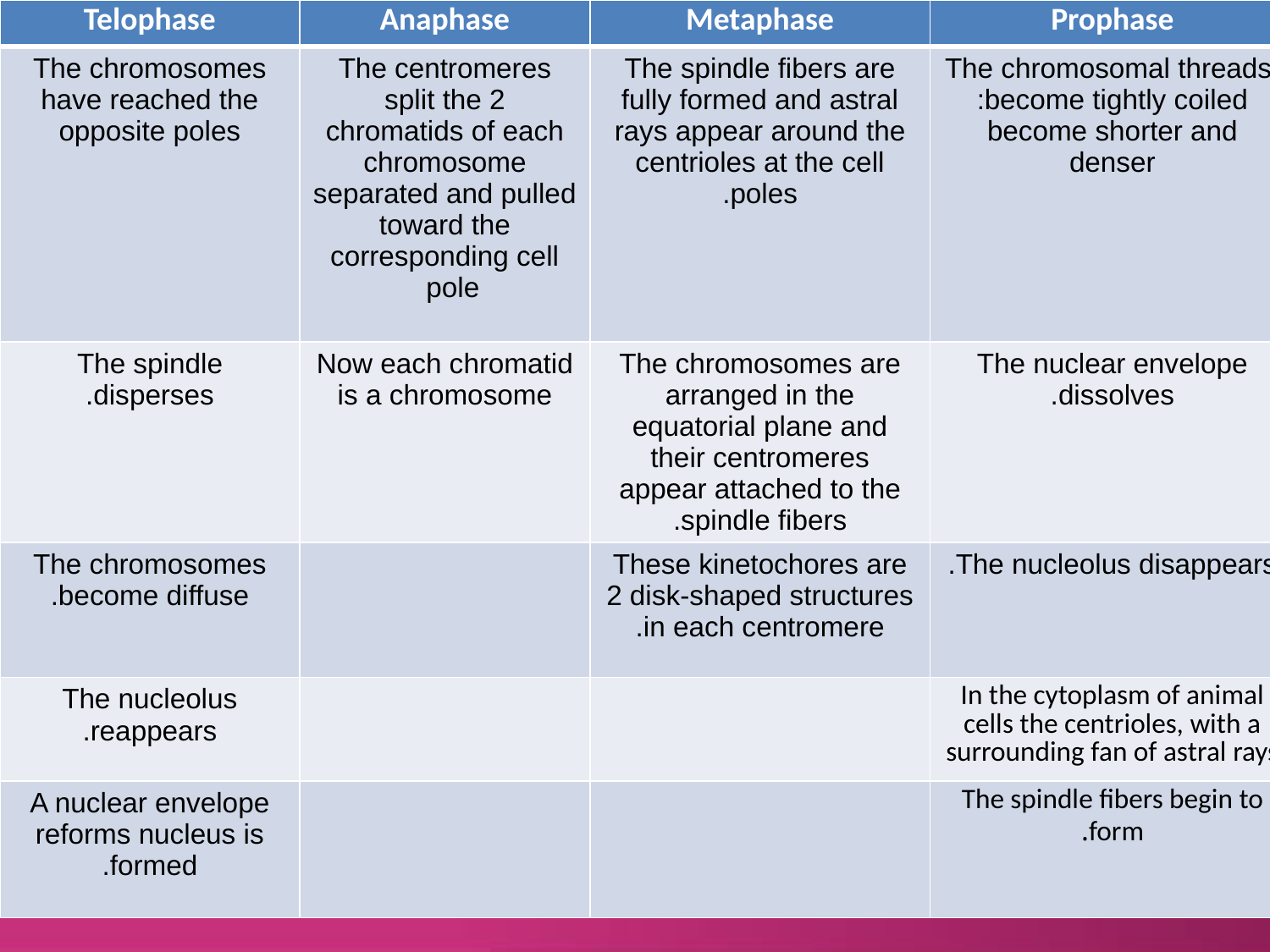

| Telophase | Anaphase | Metaphase | Prophase |
| --- | --- | --- | --- |
| The chromosomes have reached the opposite poles | The centromeres split the 2 chromatids of each chromosome separated and pulled toward the corresponding cell pole | The spindle fibers are fully formed and astral rays appear around the centrioles at the cell poles. | The chromosomal threads become tightly coiled: become shorter and denser |
| The spindle disperses. | Now each chromatid is a chromosome | The chromosomes are arranged in the equatorial plane and their centromeres appear attached to the spindle fibers. | The nuclear envelope dissolves. |
| The chromosomes become diffuse. |  | These kinetochores are 2 disk-shaped structures in each centromere. | The nucleolus disappears. |
| The nucleolus reappears. |  |  | In the cytoplasm of animal cells the centrioles, with a surrounding fan of astral rays |
| A nuclear envelope reforms nucleus is formed. |  |  | The spindle fibers begin to form. |